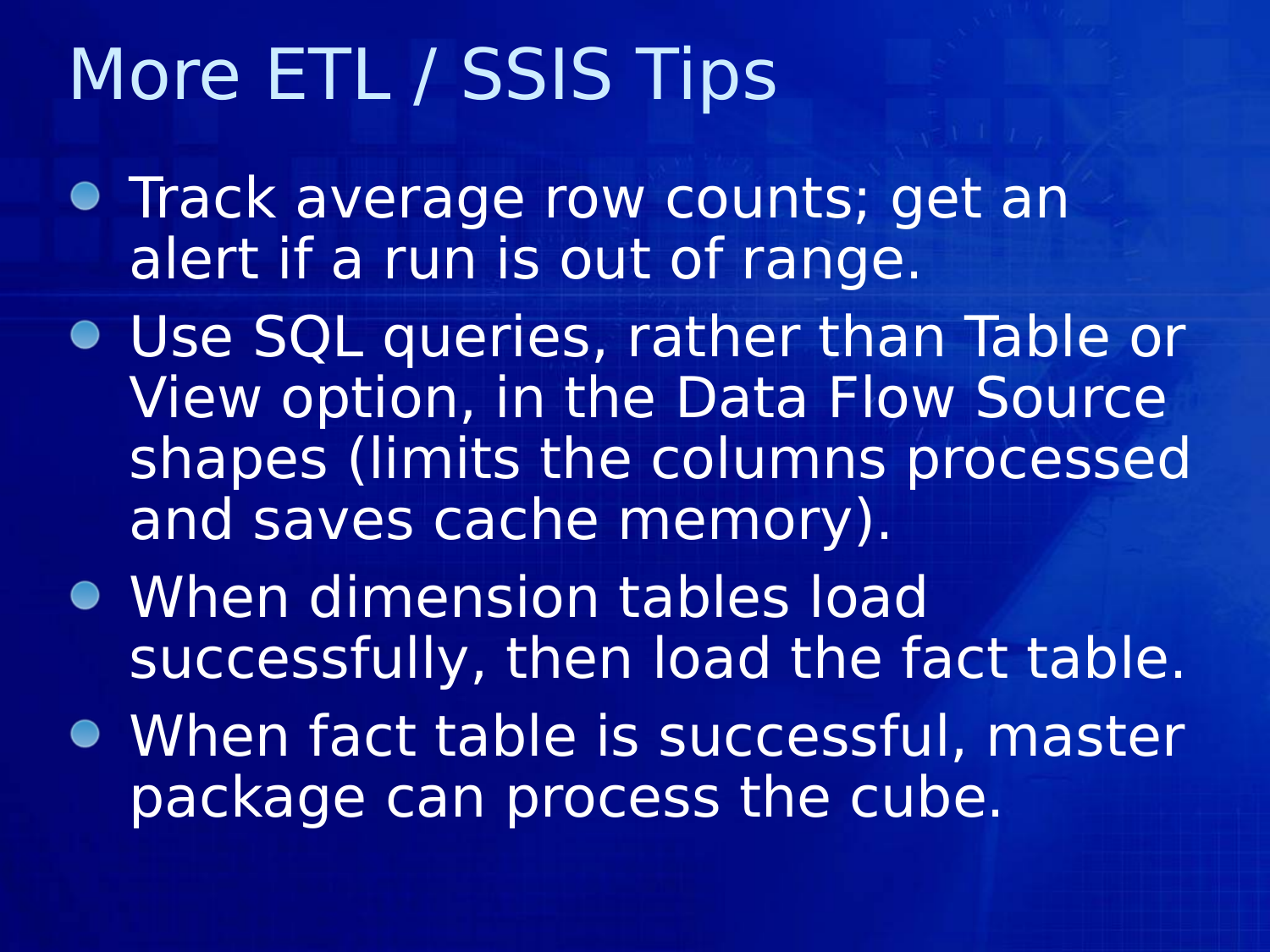

# More ETL / SSIS Tips
Track average row counts; get an alert if a run is out of range.
Use SQL queries, rather than Table or View option, in the Data Flow Source shapes (limits the columns processed and saves cache memory).
When dimension tables load successfully, then load the fact table.
When fact table is successful, master package can process the cube.